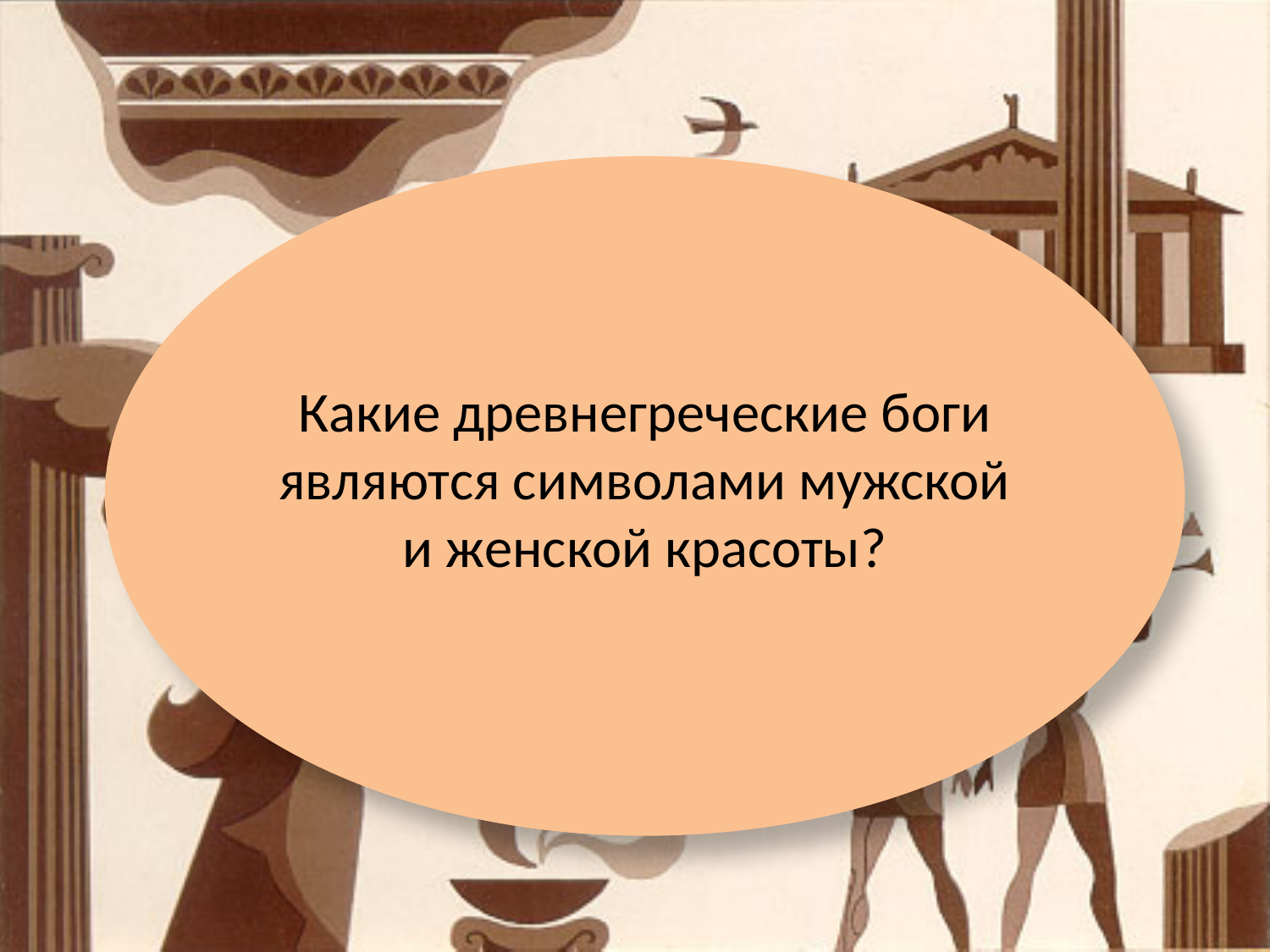

Какие древнегреческие боги являются символами мужской и женской красоты?